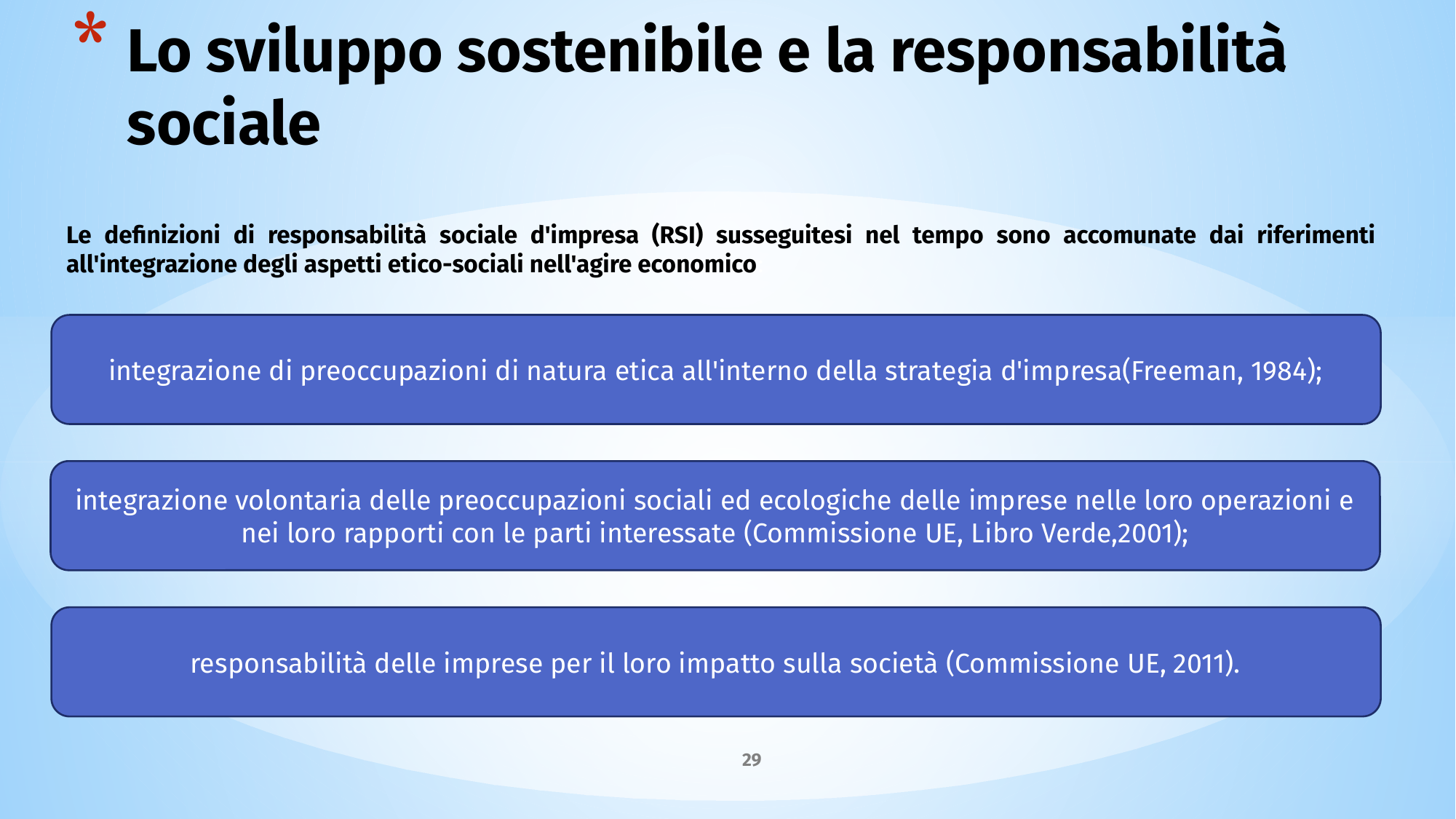

# Lo sviluppo sostenibile e la responsabilità sociale
Le definizioni di responsabilità sociale d'impresa (RSI) susseguitesi nel tempo sono accomunate dai riferimenti all'integrazione degli aspetti etico-sociali nell'agire economico:
integrazione di preoccupazioni di natura etica all'interno della strategia d'impresa(Freeman, 1984);
integrazione volontaria delle preoccupazioni sociali ed ecologiche delle imprese nelle loro operazioni e nei loro rapporti con le parti interessate (Commissione UE, Libro Verde,2001);
responsabilità delle imprese per il loro impatto sulla società (Commissione UE, 2011).
29